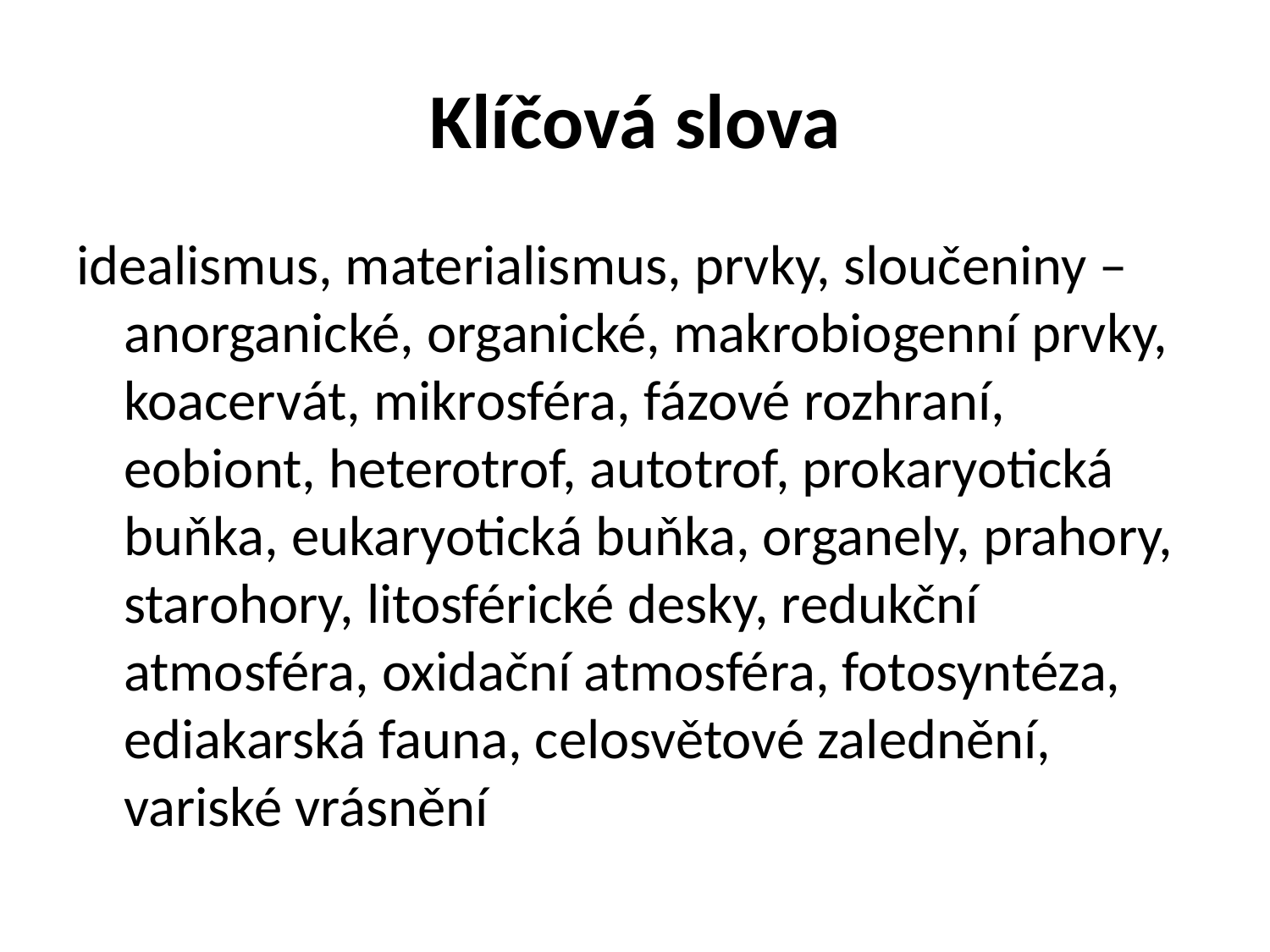

# Klíčová slova
idealismus, materialismus, prvky, sloučeniny – anorganické, organické, makrobiogenní prvky, koacervát, mikrosféra, fázové rozhraní, eobiont, heterotrof, autotrof, prokaryotická buňka, eukaryotická buňka, organely, prahory, starohory, litosférické desky, redukční atmosféra, oxidační atmosféra, fotosyntéza, ediakarská fauna, celosvětové zalednění, variské vrásnění